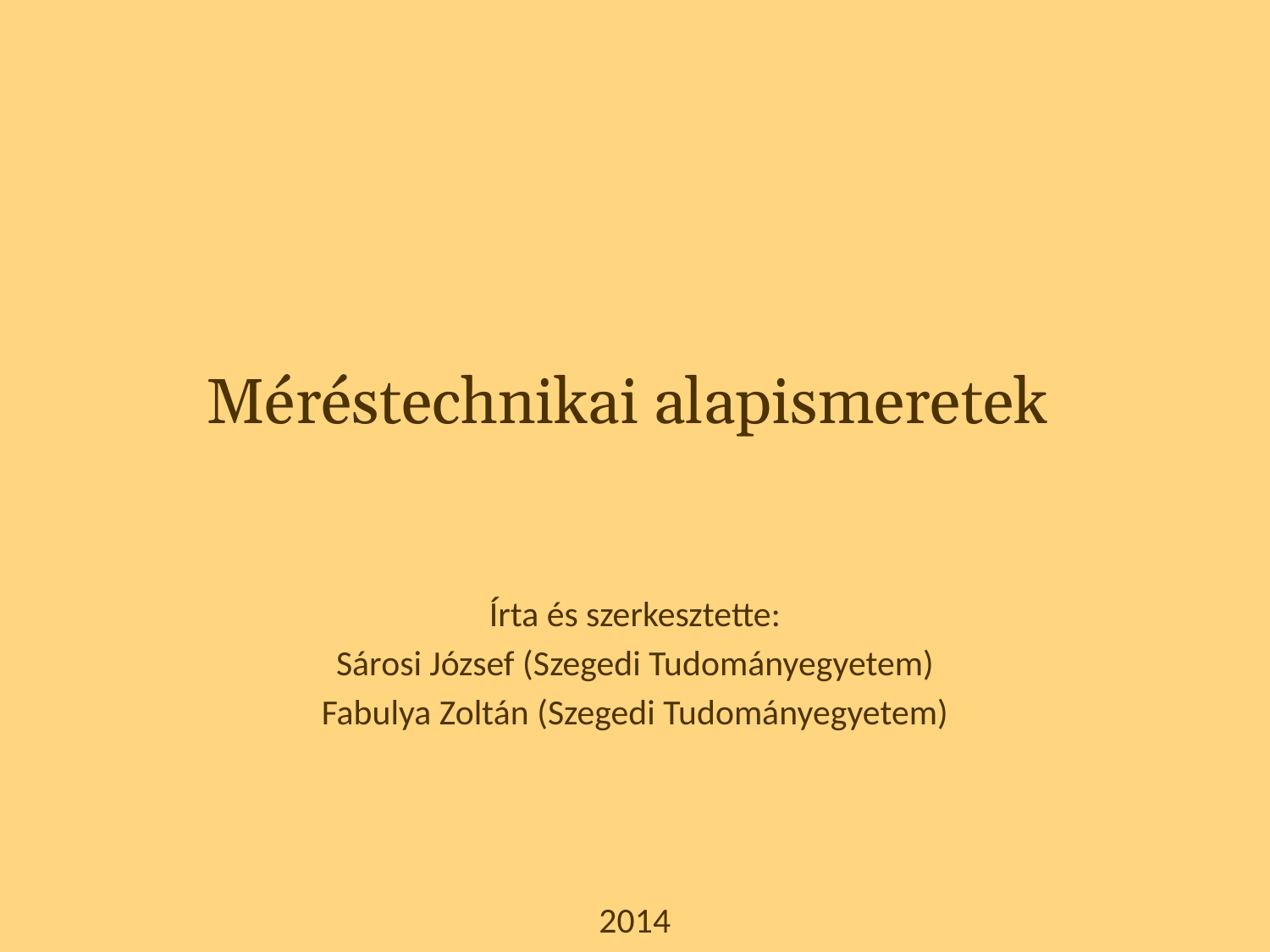

# Méréstechnikai alapismeretek

Írta és szerkesztette:
Sárosi József (Szegedi Tudományegyetem)
Fabulya Zoltán (Szegedi Tudományegyetem)

2014